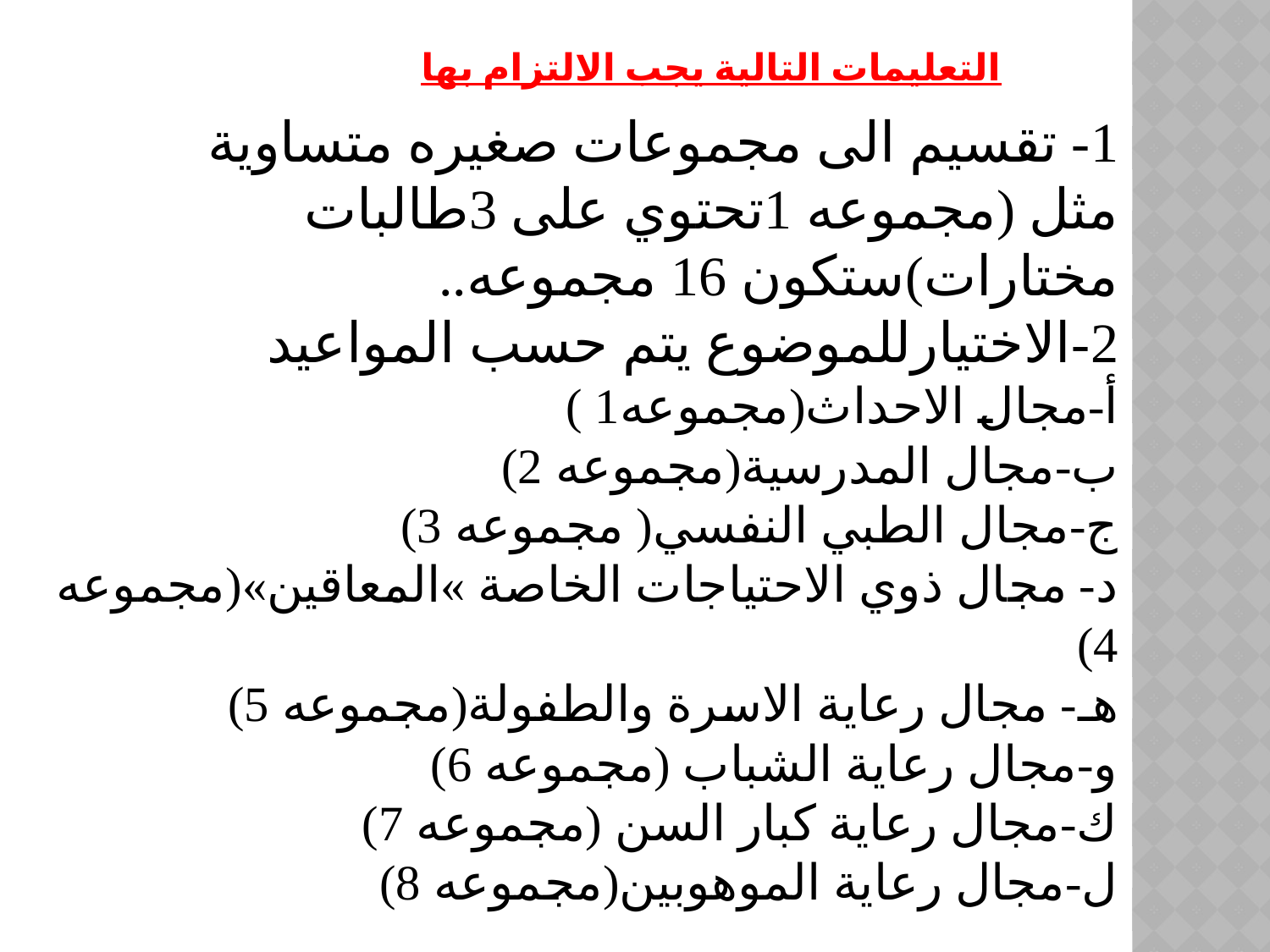

التعليمات التالية يجب الالتزام بها
# 1- تقسيم الى مجموعات صغيره متساوية مثل (مجموعه 1تحتوي على 3طالبات مختارات)ستكون 16 مجموعه.. 2-الاختيارللموضوع يتم حسب المواعيد أ-مجال الاحداث(مجموعه1 ) ب-مجال المدرسية(مجموعه 2) ج-مجال الطبي النفسي( مجموعه 3) د- مجال ذوي الاحتياجات الخاصة »المعاقين»(مجموعه 4) هـ- مجال رعاية الاسرة والطفولة(مجموعه 5) و-مجال رعاية الشباب (مجموعه 6) ك-مجال رعاية كبار السن (مجموعه 7) ل-مجال رعاية الموهوبين(مجموعه 8)